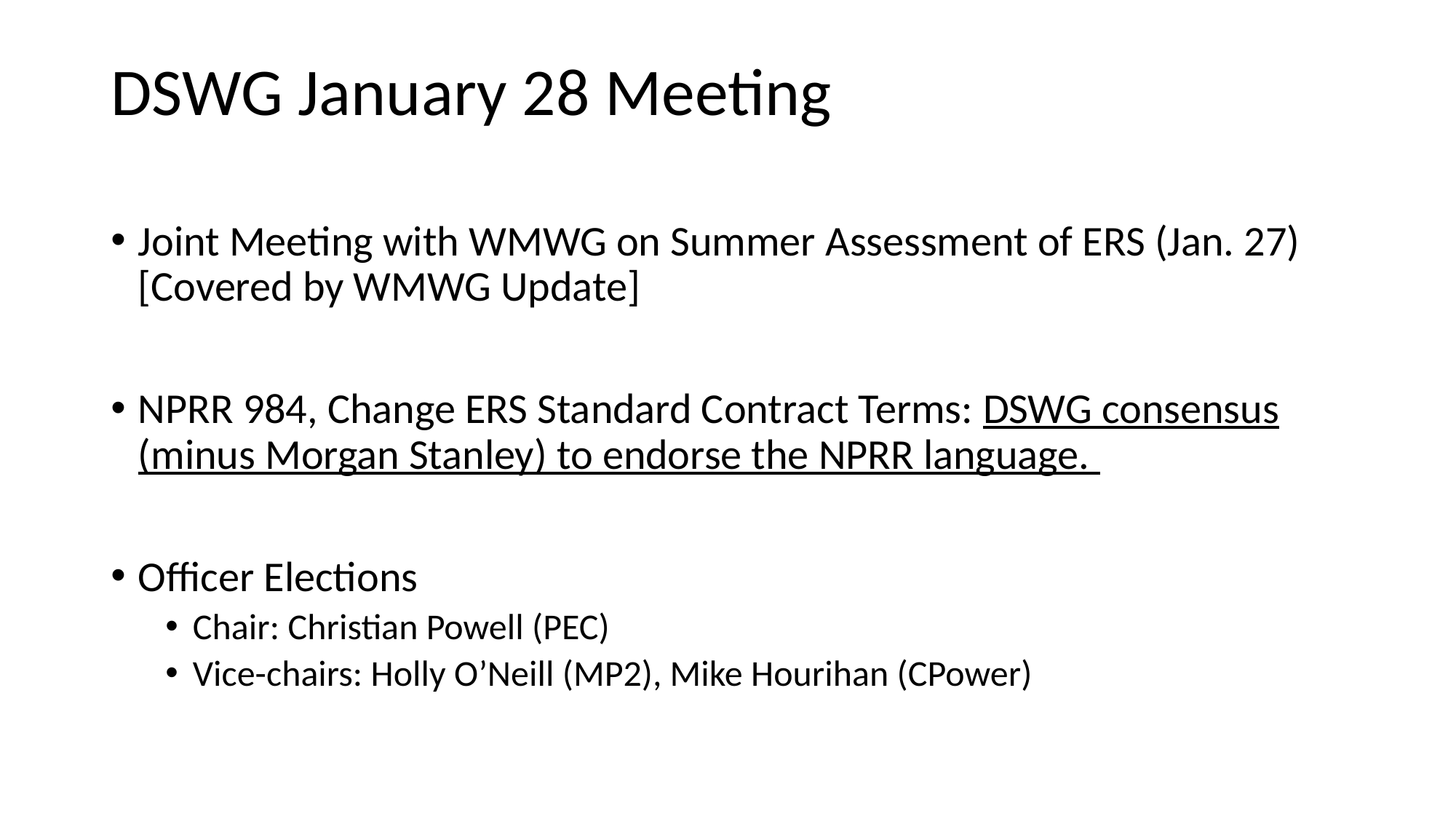

# DSWG January 28 Meeting
Joint Meeting with WMWG on Summer Assessment of ERS (Jan. 27) [Covered by WMWG Update]

NPRR 984, Change ERS Standard Contract Terms: DSWG consensus (minus Morgan Stanley) to endorse the NPRR language.

Officer Elections
Chair: Christian Powell (PEC)
Vice-chairs: Holly O’Neill (MP2), Mike Hourihan (CPower)